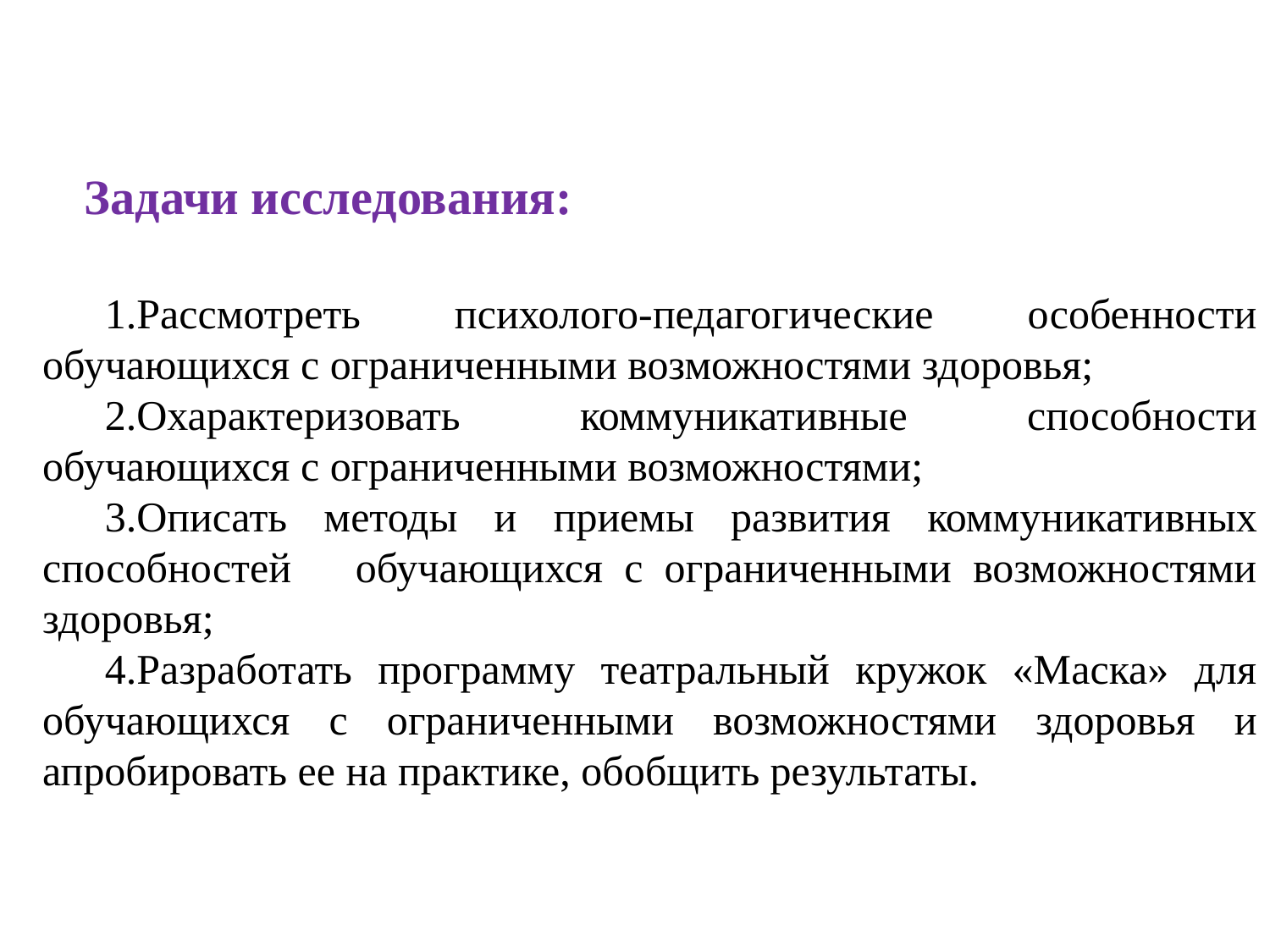

Задачи исследования:
Рассмотреть психолого-педагогические особенности обучающихся с ограниченными возможностями здоровья;
Охарактеризовать коммуникативные способности обучающихся с ограниченными возможностями;
Описать методы и приемы развития коммуникативных способностей   обучающихся с ограниченными возможностями здоровья;
Разработать программу театральный кружок «Маска» для обучающихся с ограниченными возможностями здоровья и апробировать ее на практике, обобщить результаты.